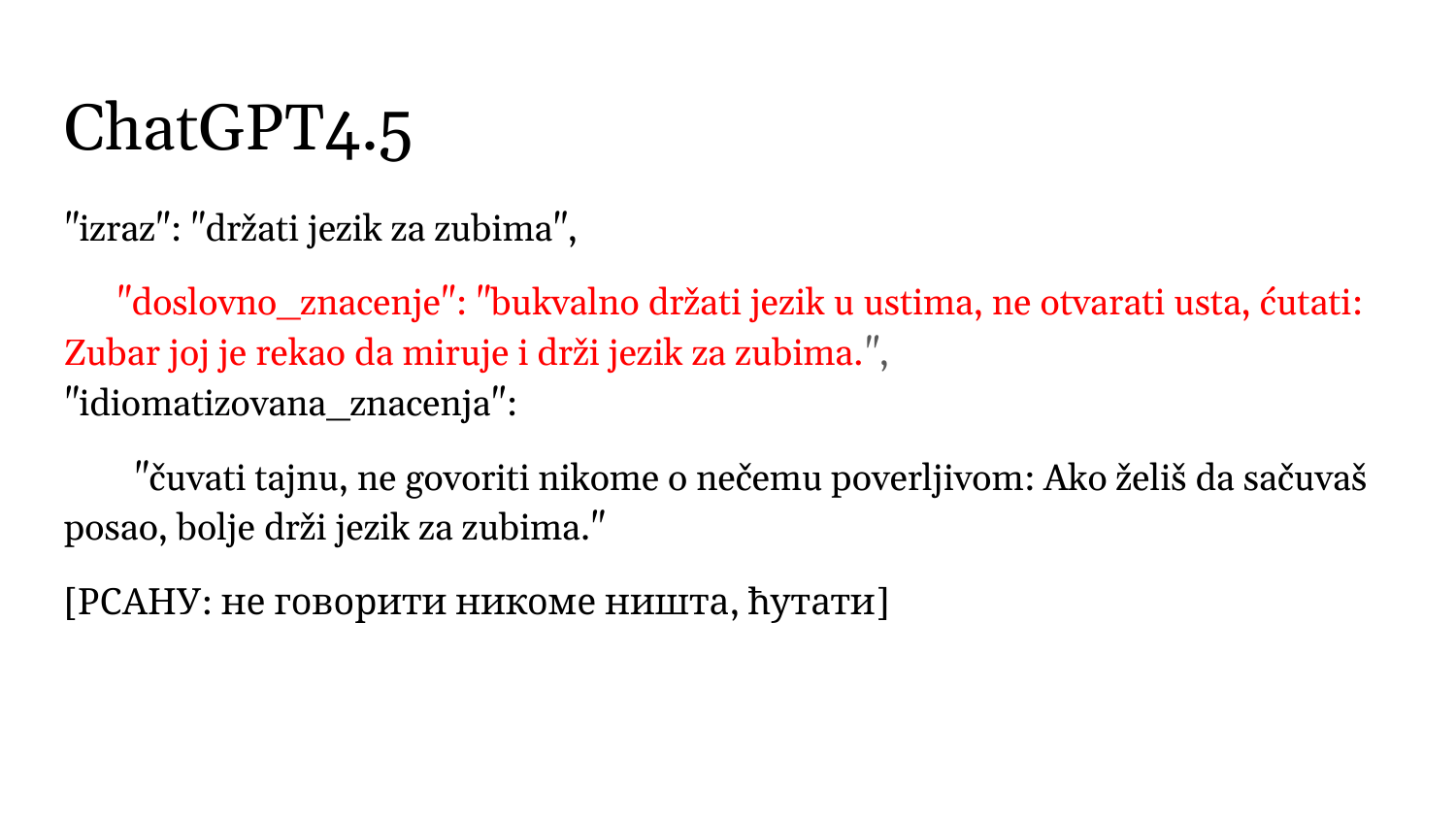

# ChatGPT4.5
"izraz": "držati jezik za zubima",
      "doslovno_znacenje": "bukvalno držati jezik u ustima, ne otvarati usta, ćutati: Zubar joj je rekao da miruje i drži jezik za zubima.",       "idiomatizovana_znacenja":
        "čuvati tajnu, ne govoriti nikome o nečemu poverljivom: Ako želiš da sačuvaš posao, bolje drži jezik za zubima."
[РСАНУ: не говорити никоме ништа, ћутати]